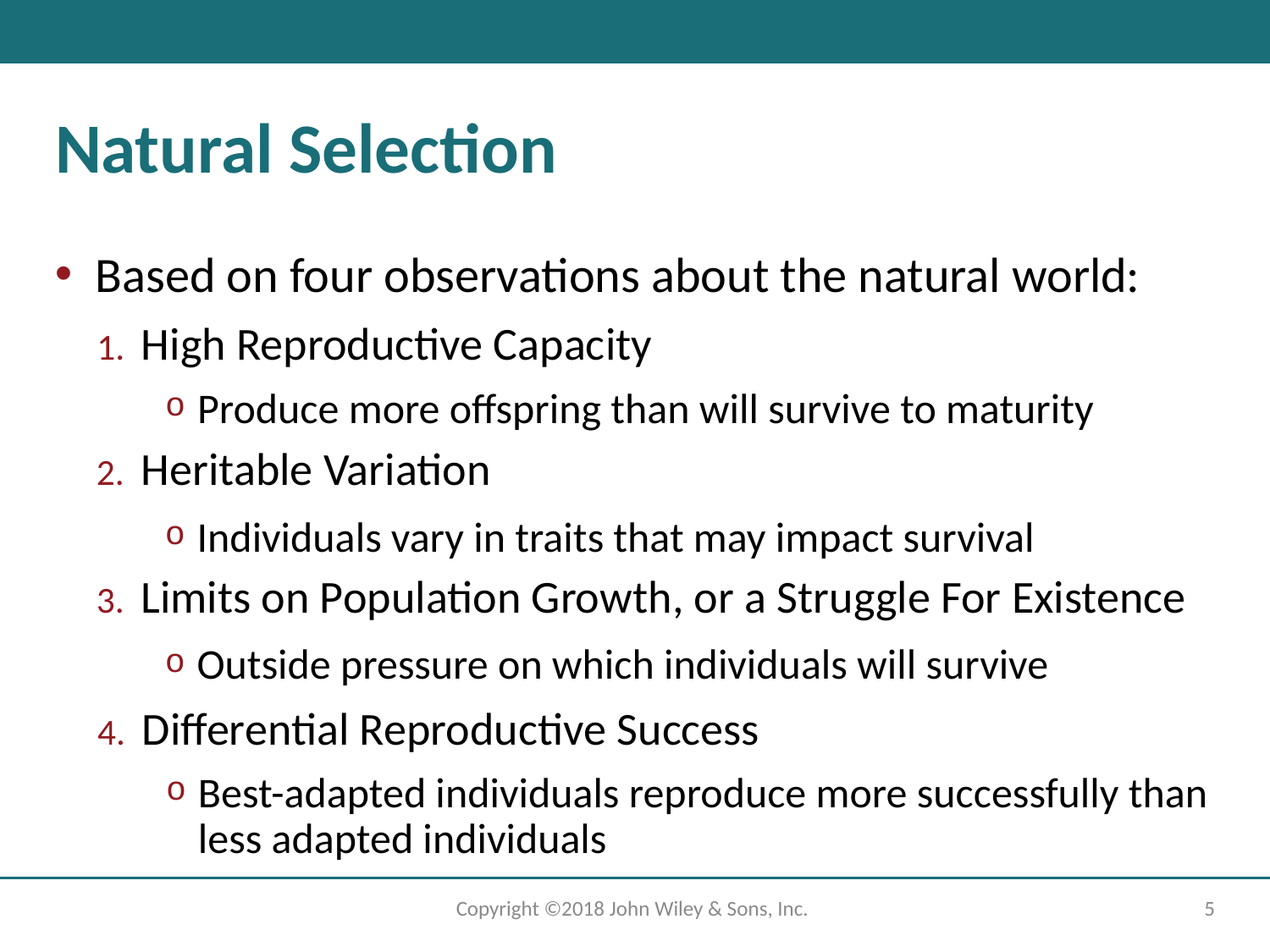

# Natural Selection
Based on four observations about the natural world:
High Reproductive Capacity
Produce more offspring than will survive to maturity
Heritable Variation
Individuals vary in traits that may impact survival
Limits on Population Growth, or a Struggle For Existence
Outside pressure on which individuals will survive
Differential Reproductive Success
Best-adapted individuals reproduce more successfully than less adapted individuals
Copyright ©2018 John Wiley & Sons, Inc.
5